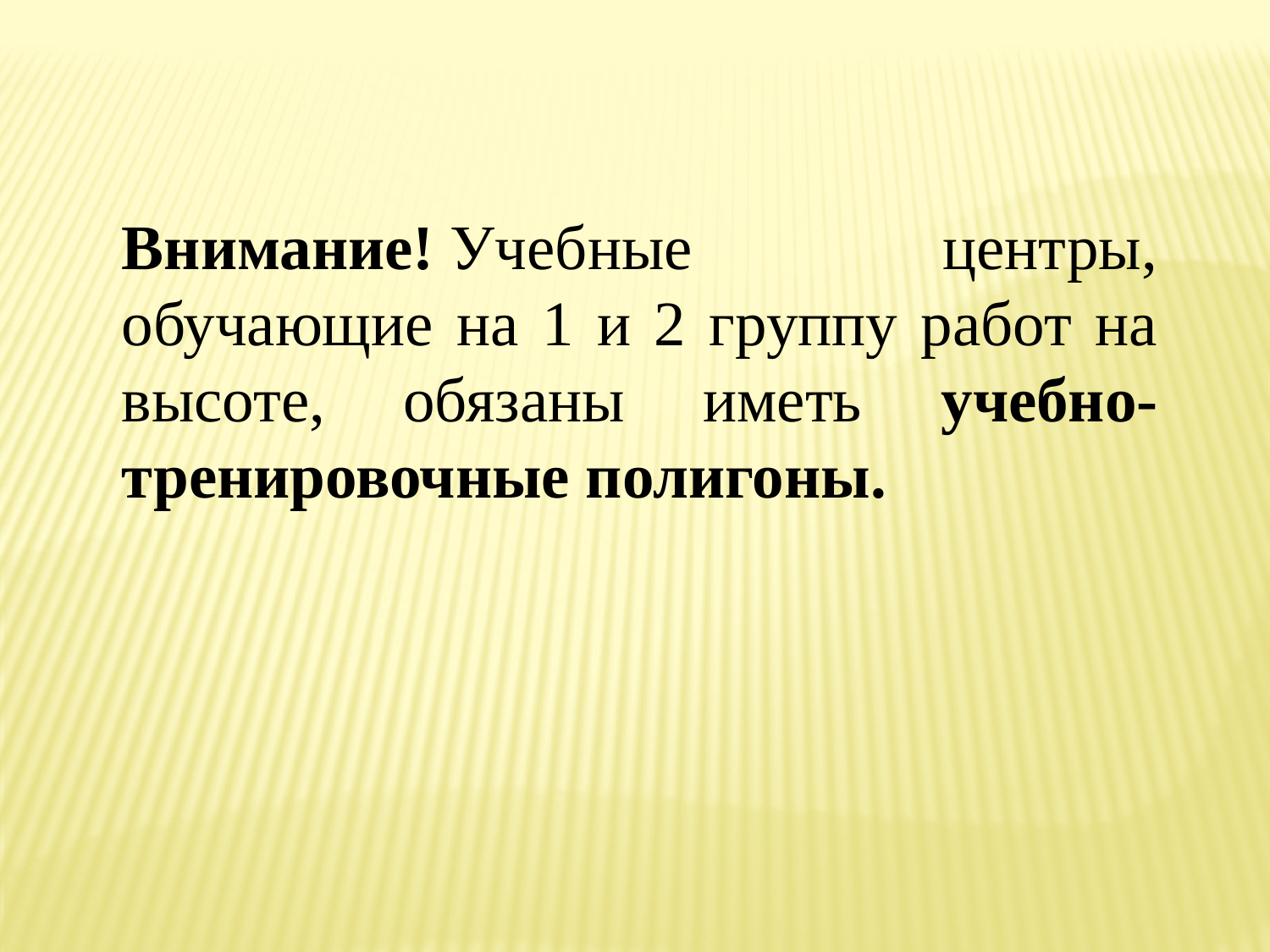

Внимание! Учебные центры, обучающие на 1 и 2 группу работ на высоте, обязаны иметь учебно-тренировочные полигоны.